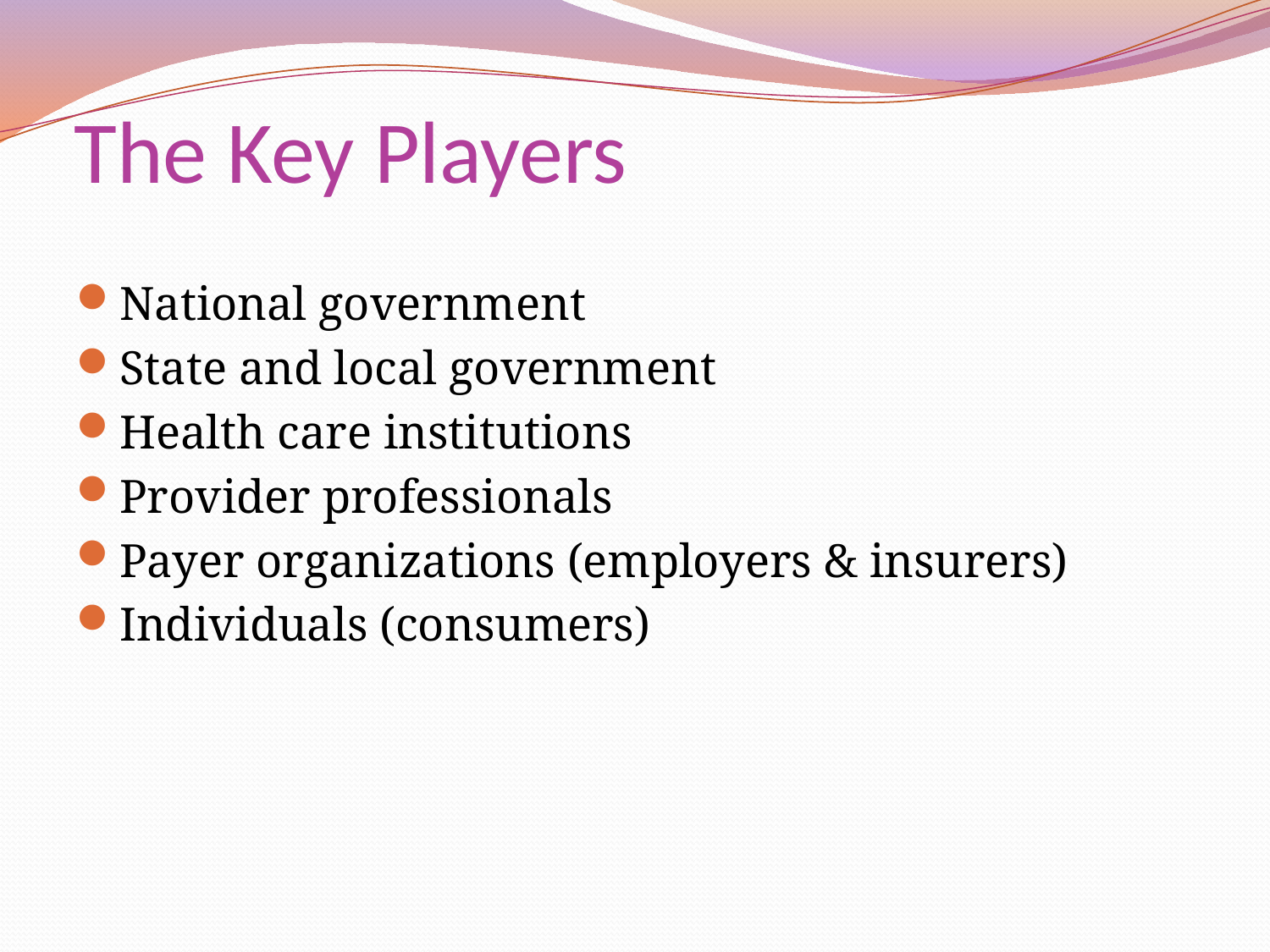

# The Key Players
National government
State and local government
Health care institutions
Provider professionals
Payer organizations (employers & insurers)
Individuals (consumers)